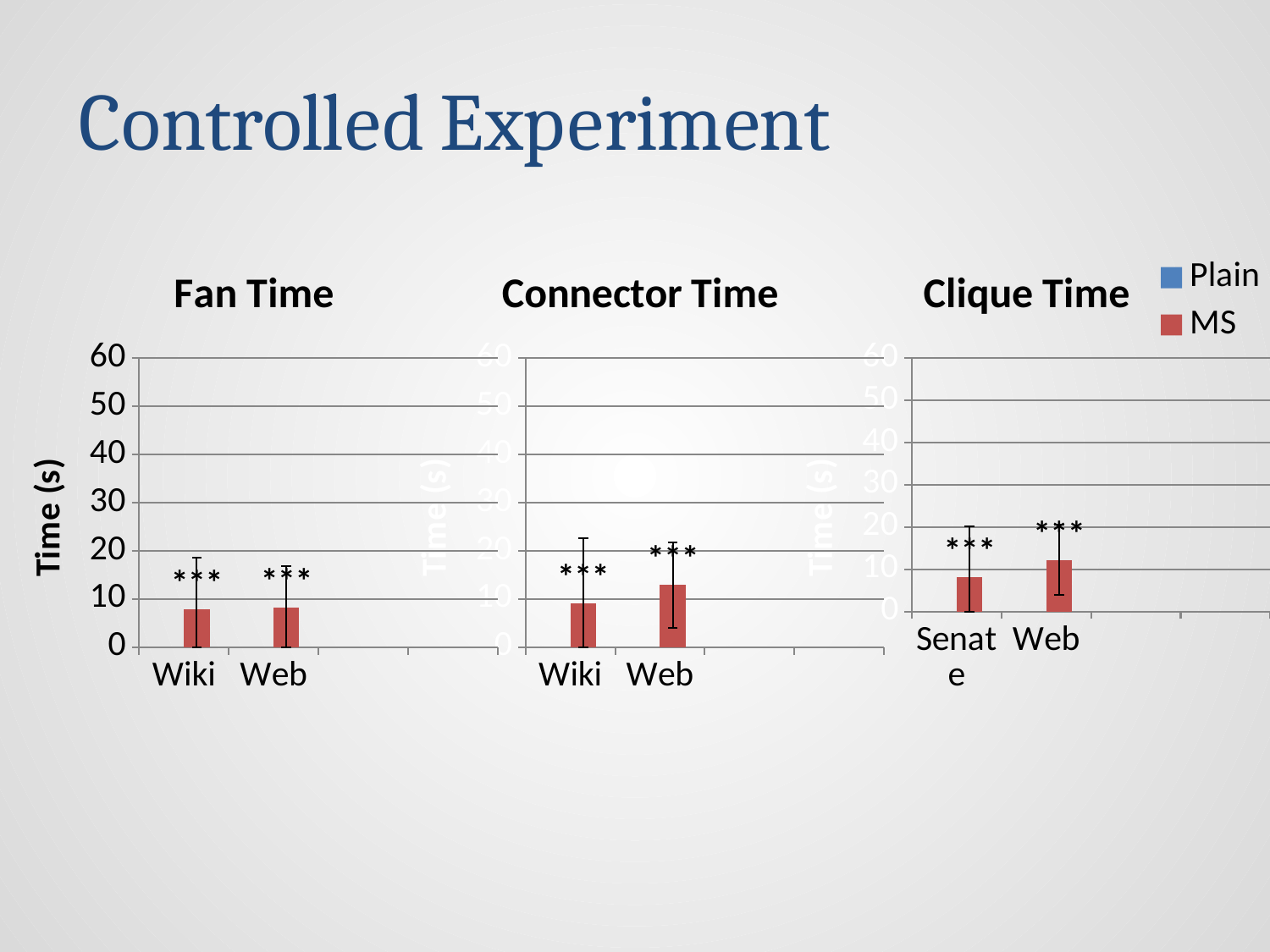

# Controlled Experiment

### Chart: Fan Time

| Category |  |  |
|---|---|---|
| Wiki | 14.26235294117647 | 7.8021052631578955 |
| Web | 17.23941176470588 | 8.156315789473684 |

### Chart: Connector Time

| Category |  |  |
|---|---|---|
| Wiki | 21.064705882352943 | 9.058947368421054 |
| Web | 35.0975 | 12.860526315789475 |

### Chart: Clique Time

| Category |  |  |
|---|---|---|
| Senate | 26.850714285714282 | 8.113684210526316 |
| Web | 35.058571428571426 | 12.166315789473682 |